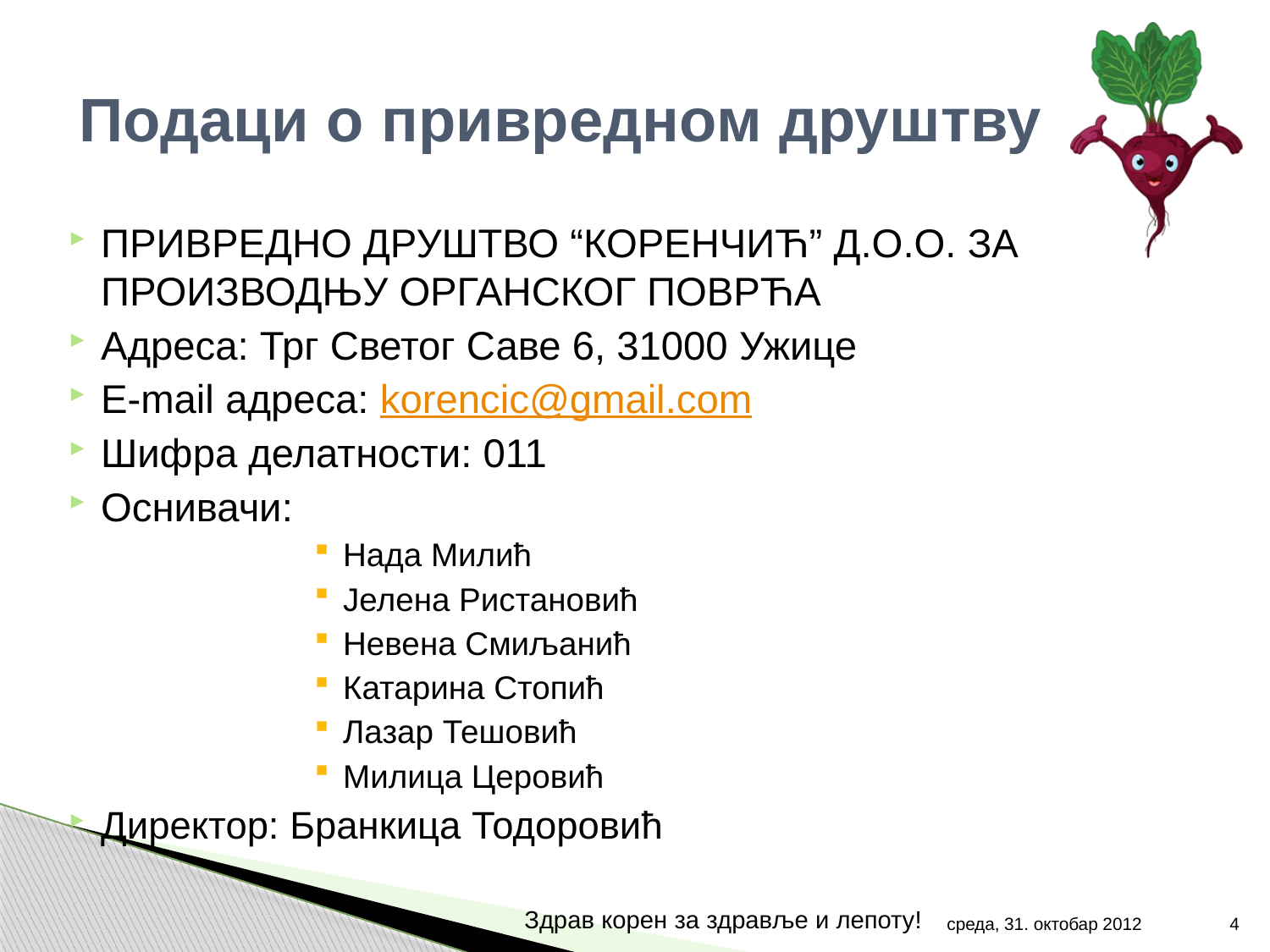

# Подаци о привредном друштву
ПРИВРЕДНО ДРУШТВО “КОРЕНЧИЋ” Д.О.О. ЗА ПРОИЗВОДЊУ ОРГАНСКОГ ПОВРЋА
Адреса: Трг Светог Саве 6, 31000 Ужице
Е-mail адреса: korencic@gmail.com
Шифра делатности: 011
Оснивачи:
Нада Милић
Јелена Ристановић
Невена Смиљанић
Катарина Стопић
Лазар Тешовић
Милица Церовић
Директор: Бранкица Тодоровић

Здрав корен за здравље и лепоту!
среда, 31. октобар 2012
4